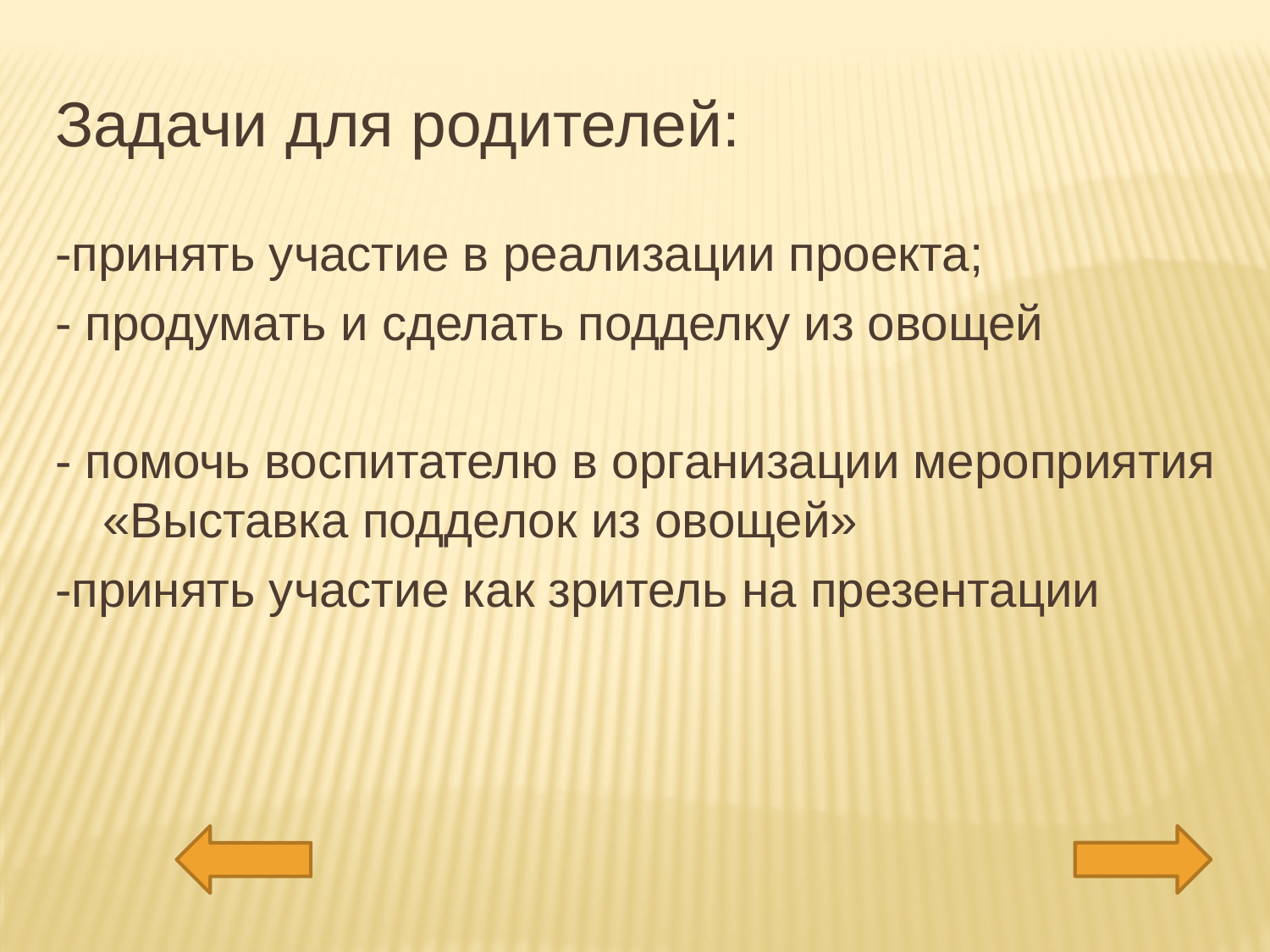

Задачи для родителей:
-принять участие в реализации проекта;
- продумать и сделать подделку из овощей

- помочь воспитателю в организации мероприятия «Выставка подделок из овощей»
-принять участие как зритель на презентации